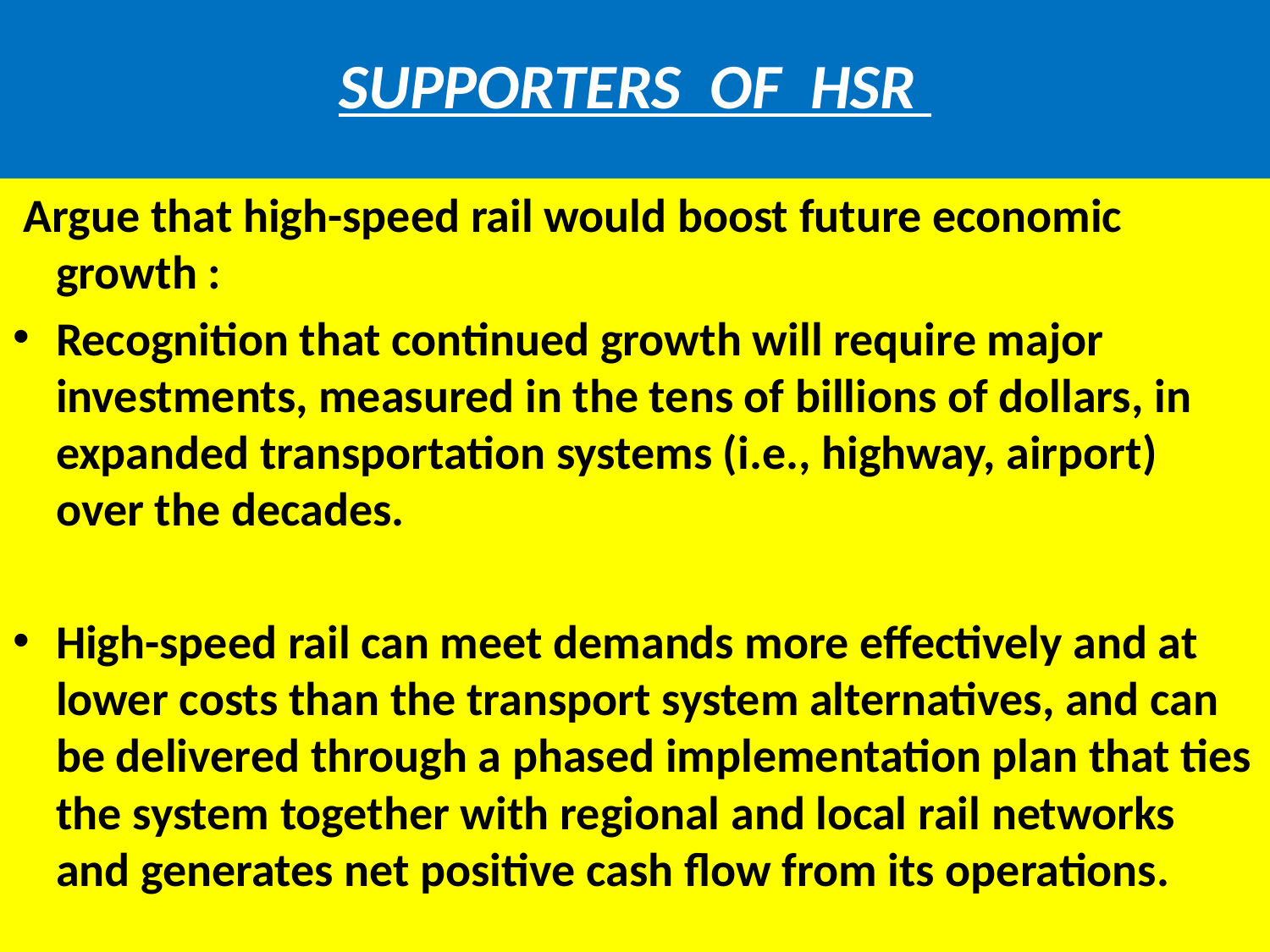

# SUPPORTERS  OF  HSR
 Argue that high-speed rail would boost future economic growth :
Recognition that continued growth will require major investments, measured in the tens of billions of dollars, in expanded transportation systems (i.e., highway, airport) over the decades.

High-speed rail can meet demands more effectively and at lower costs than the transport system alternatives, and can be delivered through a phased implementation plan that ties the system together with regional and local rail networks and generates net positive cash flow from its operations.